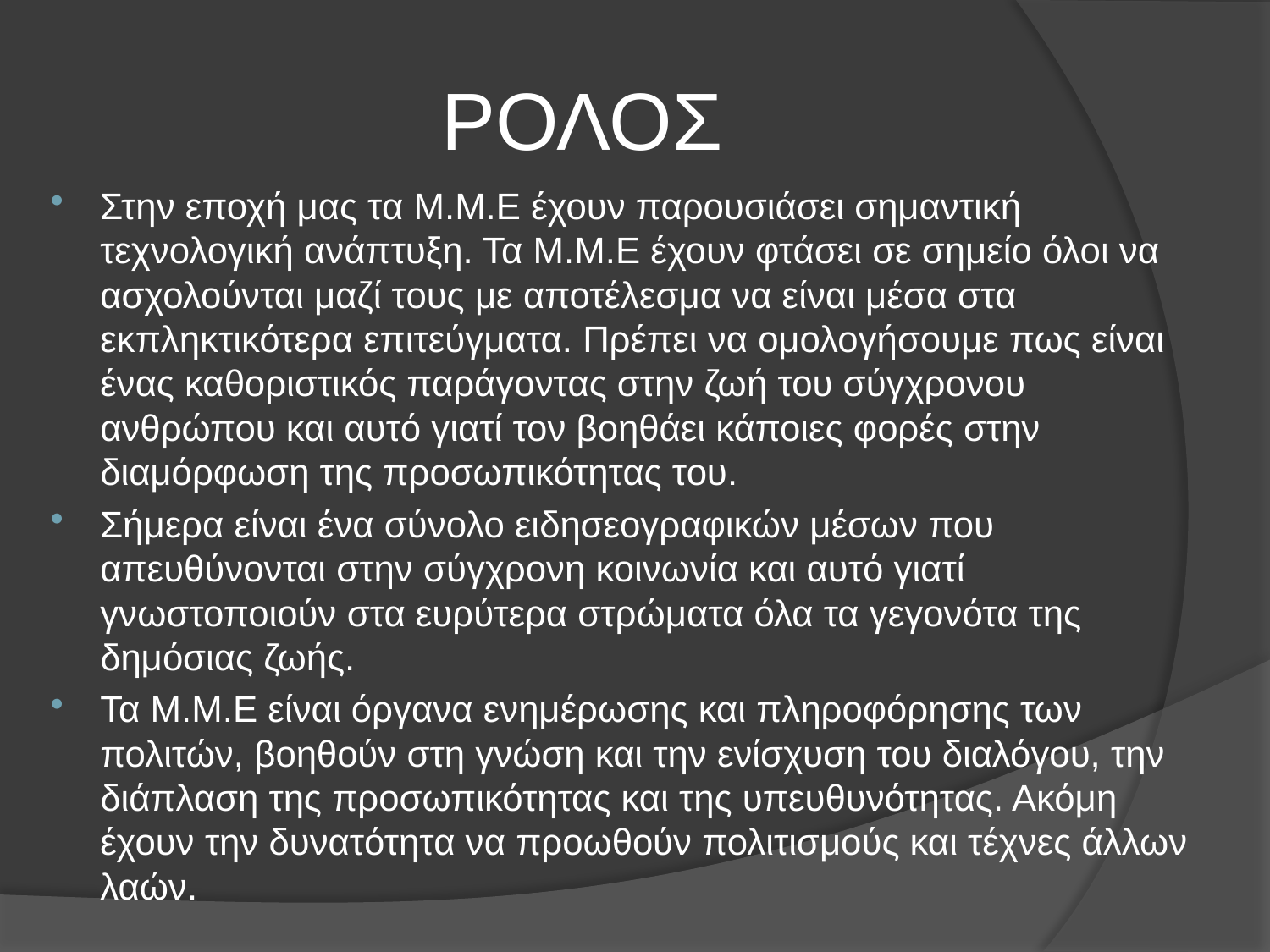

# ΡΟΛΟΣ
Στην εποχή μας τα Μ.Μ.Ε έχουν παρουσιάσει σημαντική τεχνολογική ανάπτυξη. Τα Μ.Μ.Ε έχουν φτάσει σε σημείο όλοι να ασχολούνται μαζί τους με αποτέλεσμα να είναι μέσα στα εκπληκτικότερα επιτεύγματα. Πρέπει να ομολογήσουμε πως είναι ένας καθοριστικός παράγοντας στην ζωή του σύγχρονου ανθρώπου και αυτό γιατί τον βοηθάει κάποιες φορές στην διαμόρφωση της προσωπικότητας του.
Σήμερα είναι ένα σύνολο ειδησεογραφικών μέσων που απευθύνονται στην σύγχρονη κοινωνία και αυτό γιατί γνωστοποιούν στα ευρύτερα στρώματα όλα τα γεγονότα της δημόσιας ζωής.
Τα Μ.Μ.Ε είναι όργανα ενημέρωσης και πληροφόρησης των πολιτών, βοηθούν στη γνώση και την ενίσχυση του διαλόγου, την διάπλαση της προσωπικότητας και της υπευθυνότητας. Ακόμη έχουν την δυνατότητα να προωθούν πολιτισμούς και τέχνες άλλων λαών.